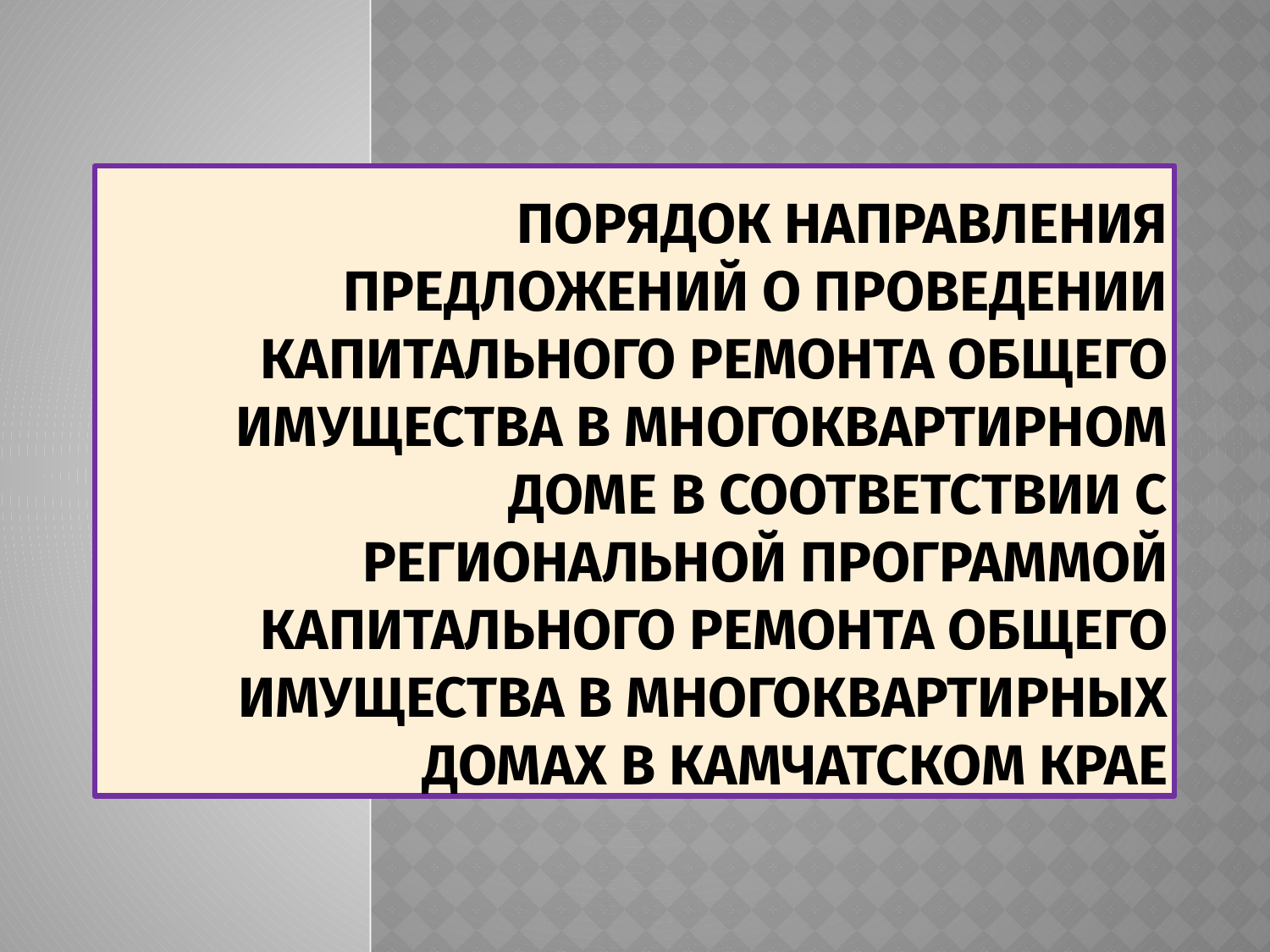

# Порядок направления предложений о проведении капитального ремонта общего имущества в многоквартирном доме в соответствии с региональной программой капитального ремонта общего имущества в многоквартирных домах в Камчатском крае